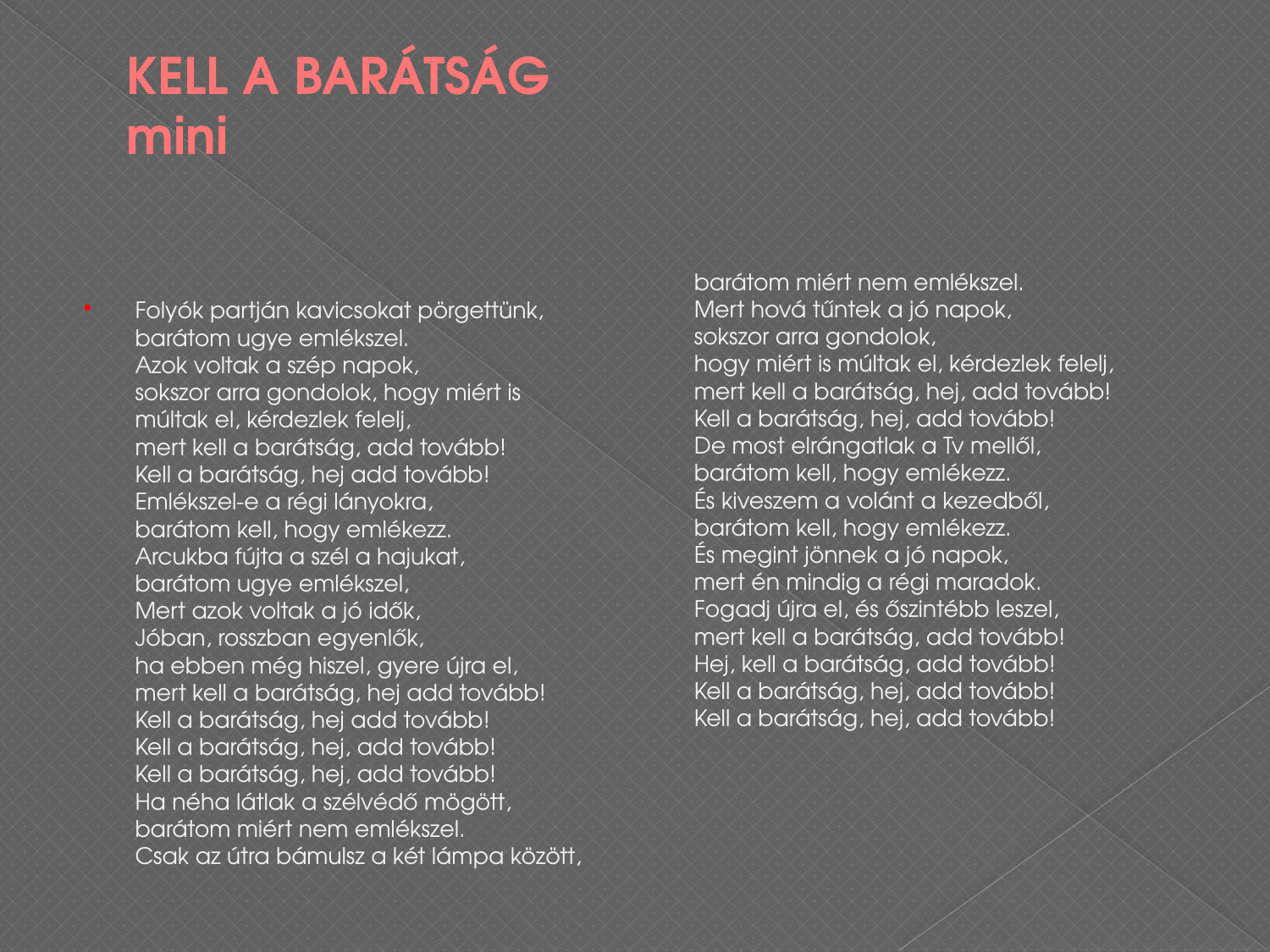

# KELL A BARÁTSÁG mini

Folyók partján kavicsokat pörgettünk,
barátom ugye emlékszel.
Azok voltak a szép napok,
sokszor arra gondolok, hogy miért is
múltak el, kérdezlek felelj,
mert kell a barátság, add tovább!
Kell a barátság, hej add tovább!
Emlékszel-e a régi lányokra,
barátom kell, hogy emlékezz.
Arcukba fújta a szél a hajukat,
barátom ugye emlékszel,
Mert azok voltak a jó idők,
Jóban, rosszban egyenlők,
ha ebben még hiszel, gyere újra el,
mert kell a barátság, hej add tovább!
Kell a barátság, hej add tovább!
Kell a barátság, hej, add tovább!
Kell a barátság, hej, add tovább!
Ha néha látlak a szélvédő mögött,
barátom miért nem emlékszel.
Csak az útra bámulsz a két lámpa között,
barátom miért nem emlékszel.
Mert hová tűntek a jó napok,
sokszor arra gondolok,
hogy miért is múltak el, kérdezlek felelj,
mert kell a barátság, hej, add tovább!
Kell a barátság, hej, add tovább!
De most elrángatlak a Tv mellől,
barátom kell, hogy emlékezz.
És kiveszem a volánt a kezedből,
barátom kell, hogy emlékezz.
És megint jönnek a jó napok,
mert én mindig a régi maradok.
Fogadj újra el, és őszintébb leszel,
mert kell a barátság, add tovább!
Hej, kell a barátság, add tovább!
Kell a barátság, hej, add tovább!
Kell a barátság, hej, add tovább!